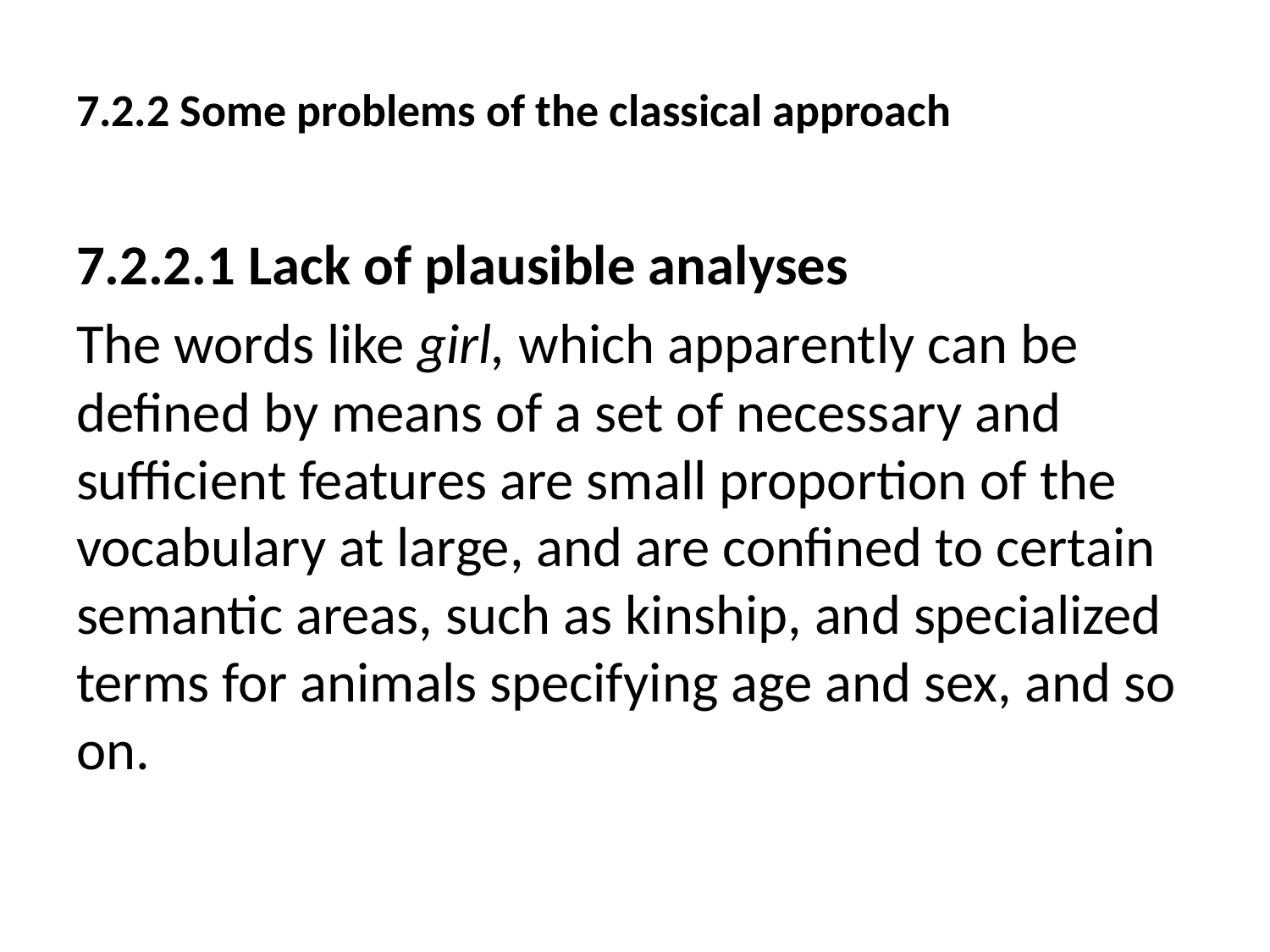

# 7.2.2 Some problems of the classical approach
7.2.2.1 Lack of plausible analyses
The words like girl, which apparently can be defined by means of a set of necessary and sufficient features are small proportion of the vocabulary at large, and are confined to certain semantic areas, such as kinship, and specialized terms for animals specifying age and sex, and so on.